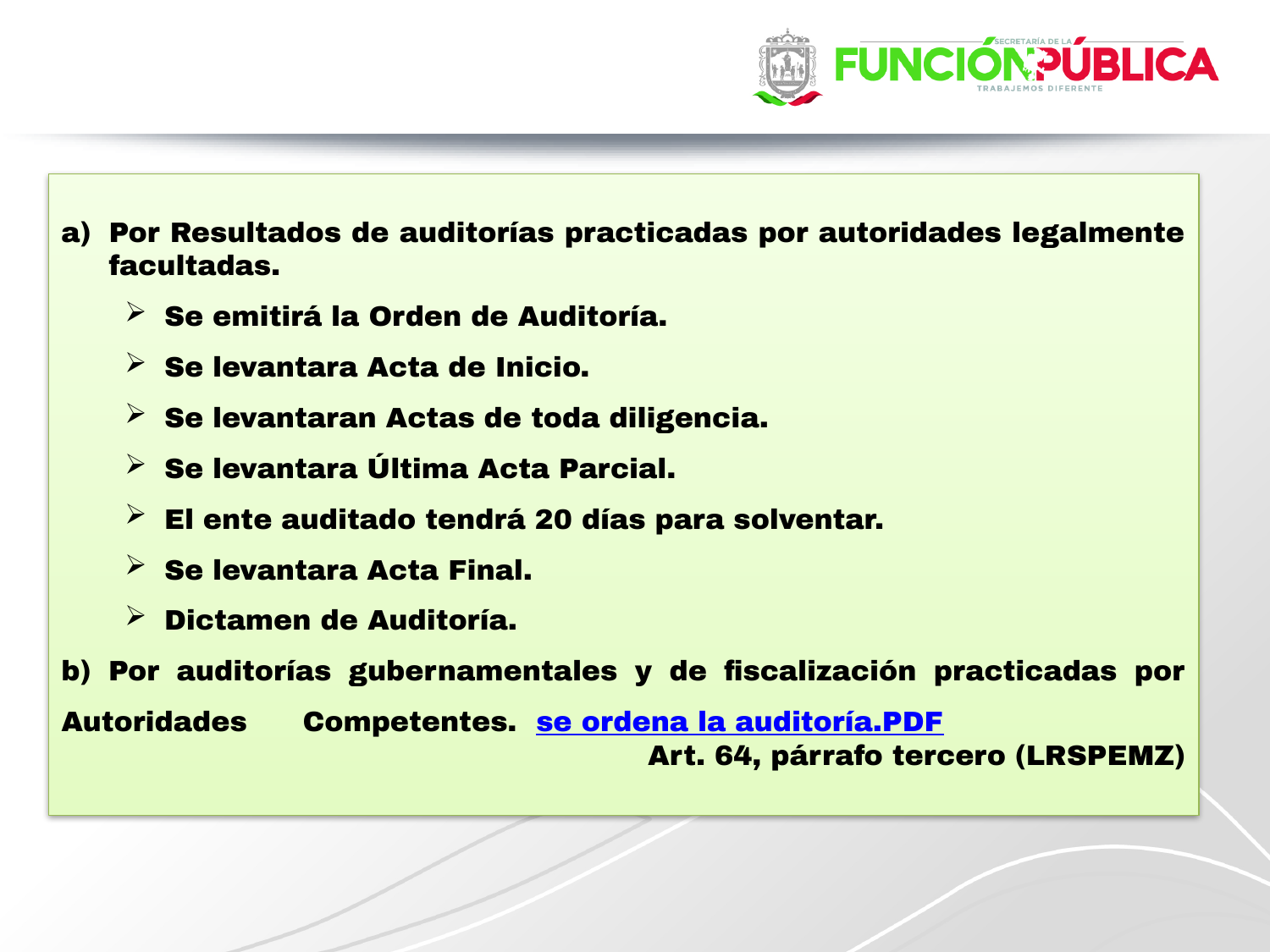

Por Resultados de auditorías practicadas por autoridades legalmente facultadas.
Se emitirá la Orden de Auditoría.
Se levantara Acta de Inicio.
Se levantaran Actas de toda diligencia.
Se levantara Última Acta Parcial.
El ente auditado tendrá 20 días para solventar.
Se levantara Acta Final.
Dictamen de Auditoría.
b) Por auditorías gubernamentales y de fiscalización practicadas por Autoridades      Competentes.  se ordena la auditoría.PDF
Art. 64, párrafo tercero (LRSPEMZ)